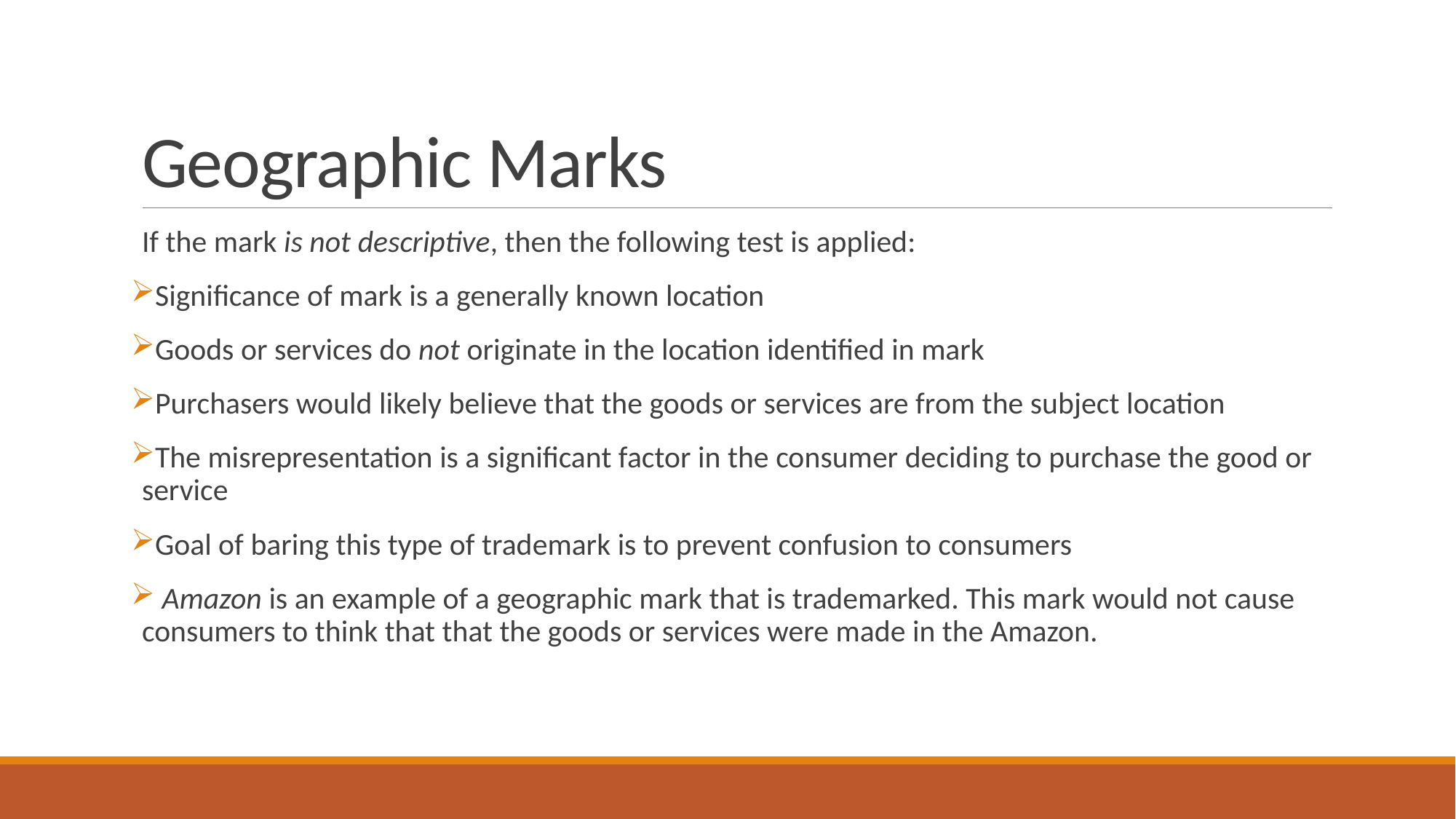

# Geographic Marks
If the mark is not descriptive, then the following test is applied:
Significance of mark is a generally known location
Goods or services do not originate in the location identified in mark
Purchasers would likely believe that the goods or services are from the subject location
The misrepresentation is a significant factor in the consumer deciding to purchase the good or service
Goal of baring this type of trademark is to prevent confusion to consumers
 Amazon is an example of a geographic mark that is trademarked. This mark would not cause consumers to think that that the goods or services were made in the Amazon.